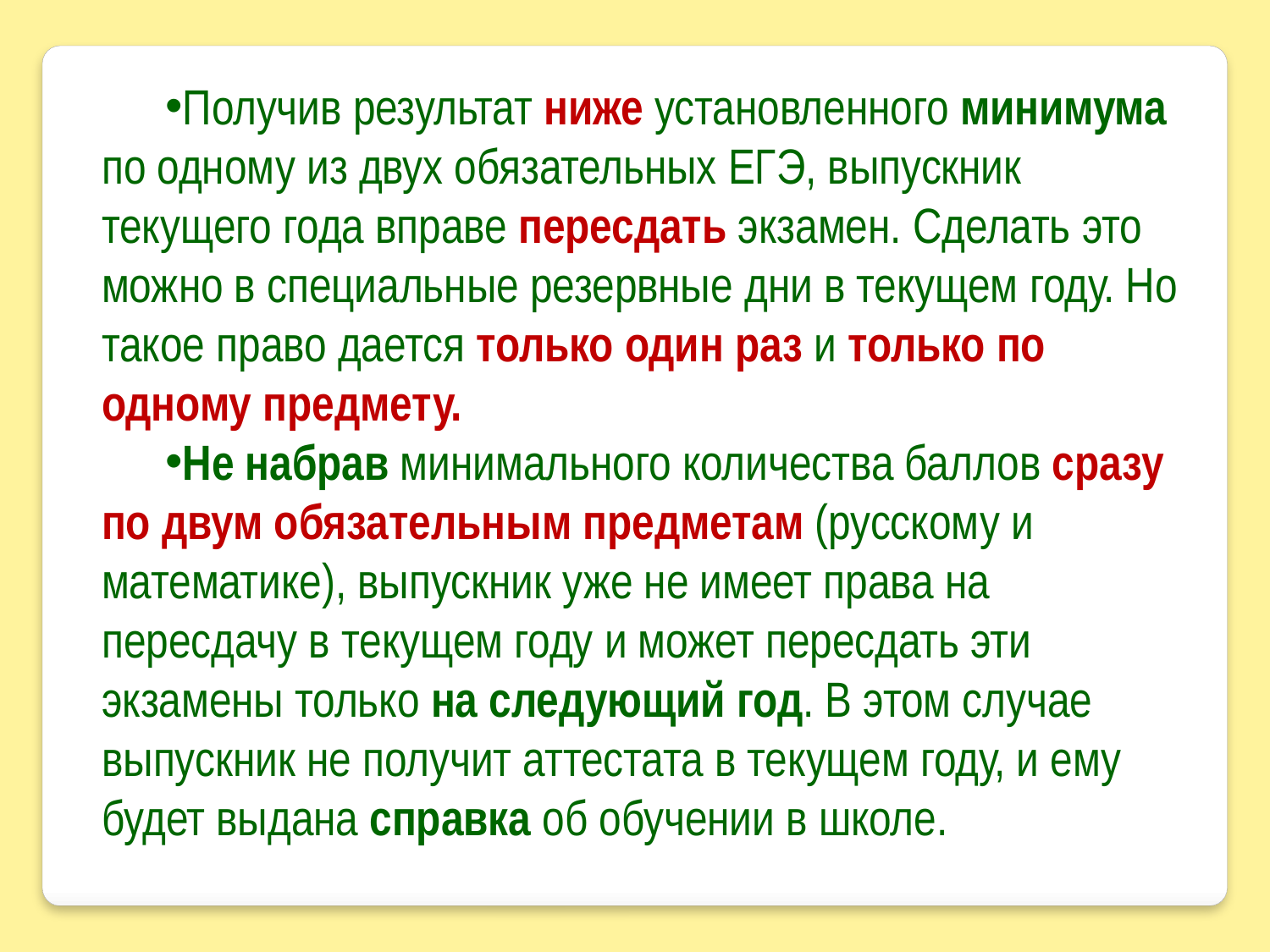

Получив результат ниже установленного минимума по одному из двух обязательных ЕГЭ, выпускник текущего года вправе пересдать экзамен. Сделать это можно в специальные резервные дни в текущем году. Но такое право дается только один раз и только по одному предмету.
Не набрав минимального количества баллов сразу по двум обязательным предметам (русскому и математике), выпускник уже не имеет права на пересдачу в текущем году и может пересдать эти экзамены только на следующий год. В этом случае выпускник не получит аттестата в текущем году, и ему будет выдана справка об обучении в школе.